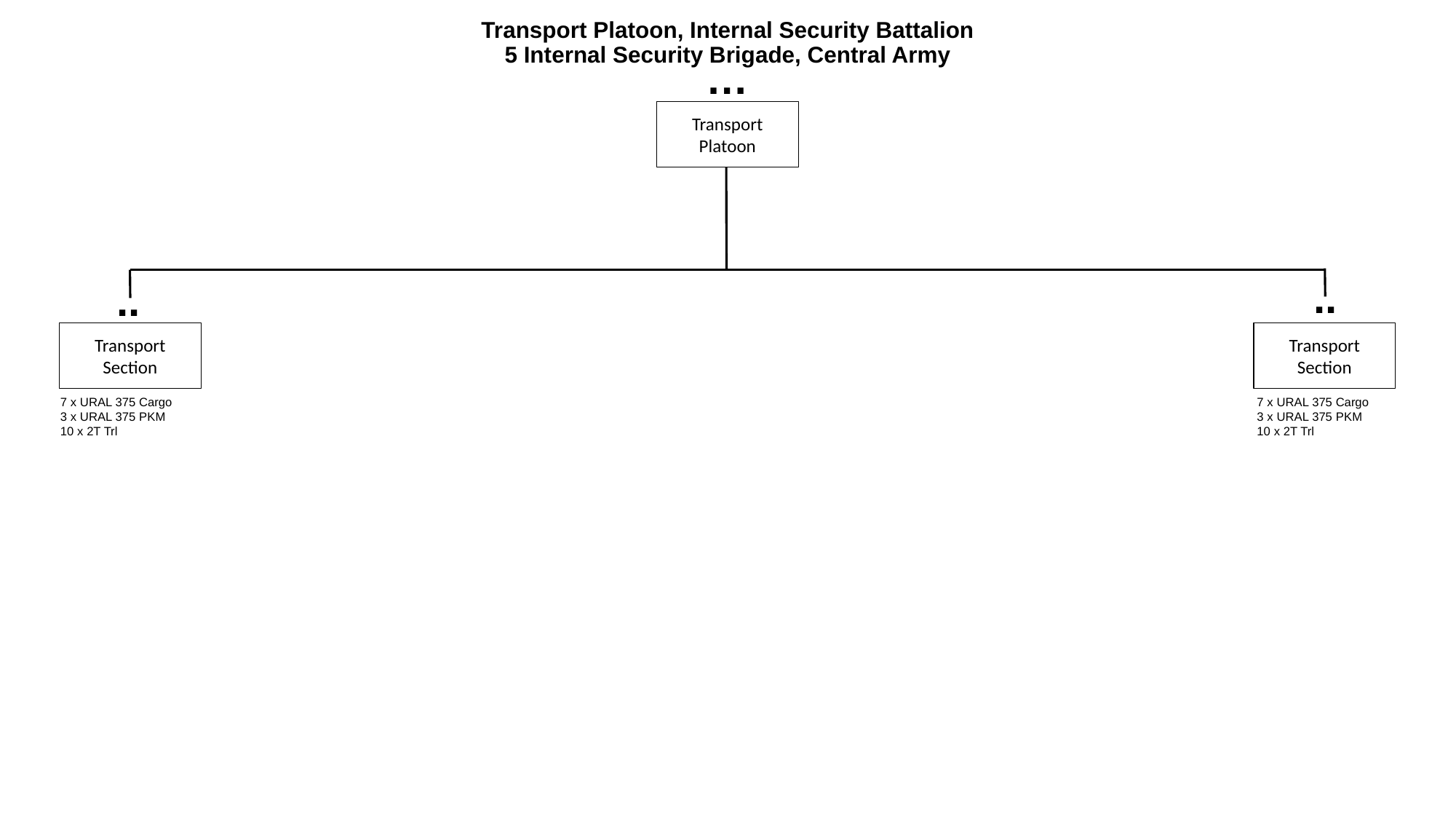

# Transport Platoon, Internal Security Battalion 5 Internal Security Brigade, Central Army
…
Transport
Platoon
..
..
Transport
Section
Transport
Section
7 x URAL 375 Cargo
3 x URAL 375 PKM
10 x 2T Trl
7 x URAL 375 Cargo
3 x URAL 375 PKM
10 x 2T Trl